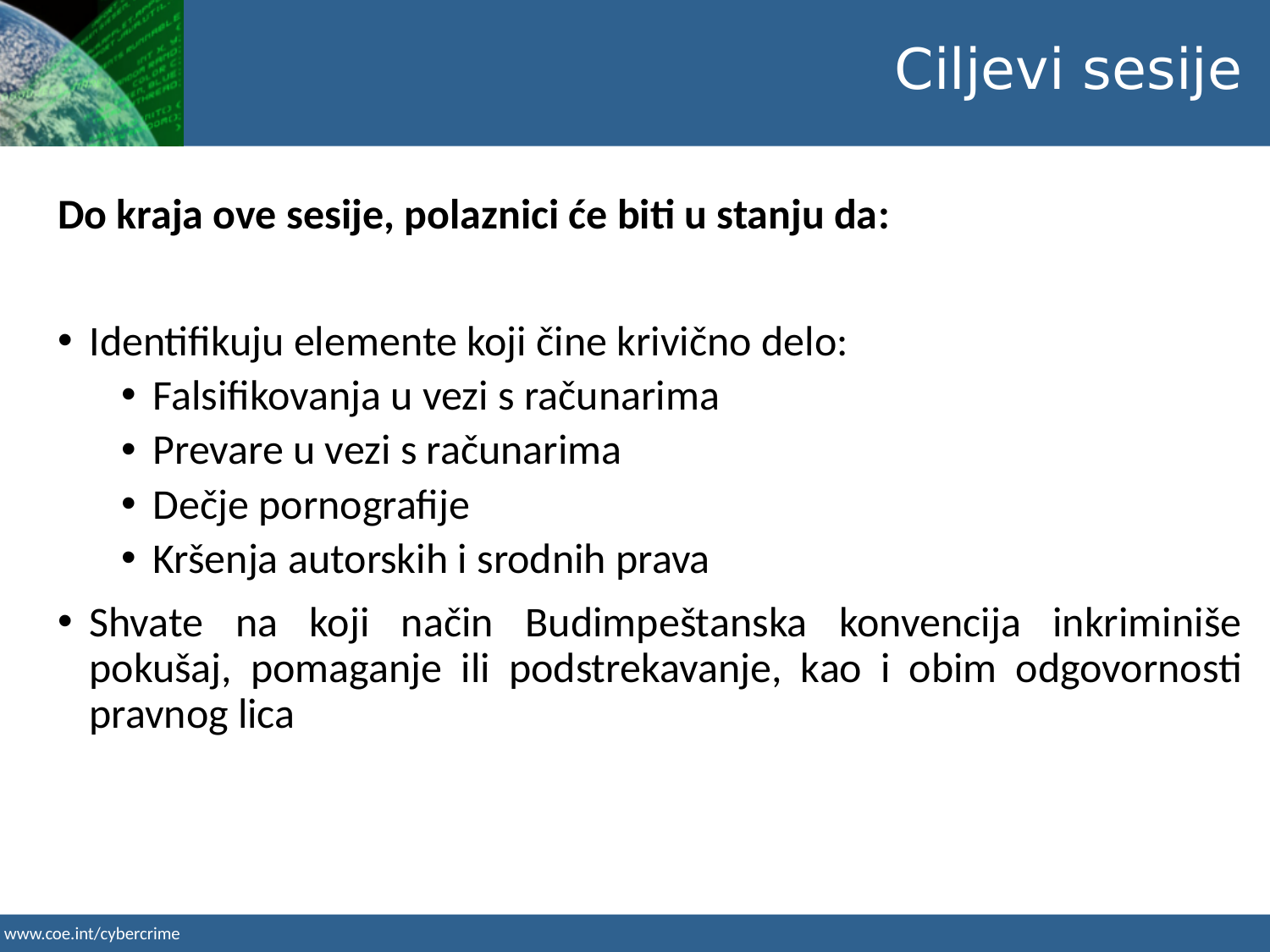

Ciljevi sesije
Do kraja ove sesije, polaznici će biti u stanju da:

Identifikuju elemente koji čine krivično delo:
Falsifikovanja u vezi s računarima
Prevare u vezi s računarima
Dečje pornografije
Kršenja autorskih i srodnih prava
Shvate na koji način Budimpeštanska konvencija inkriminiše pokušaj, pomaganje ili podstrekavanje, kao i obim odgovornosti pravnog lica